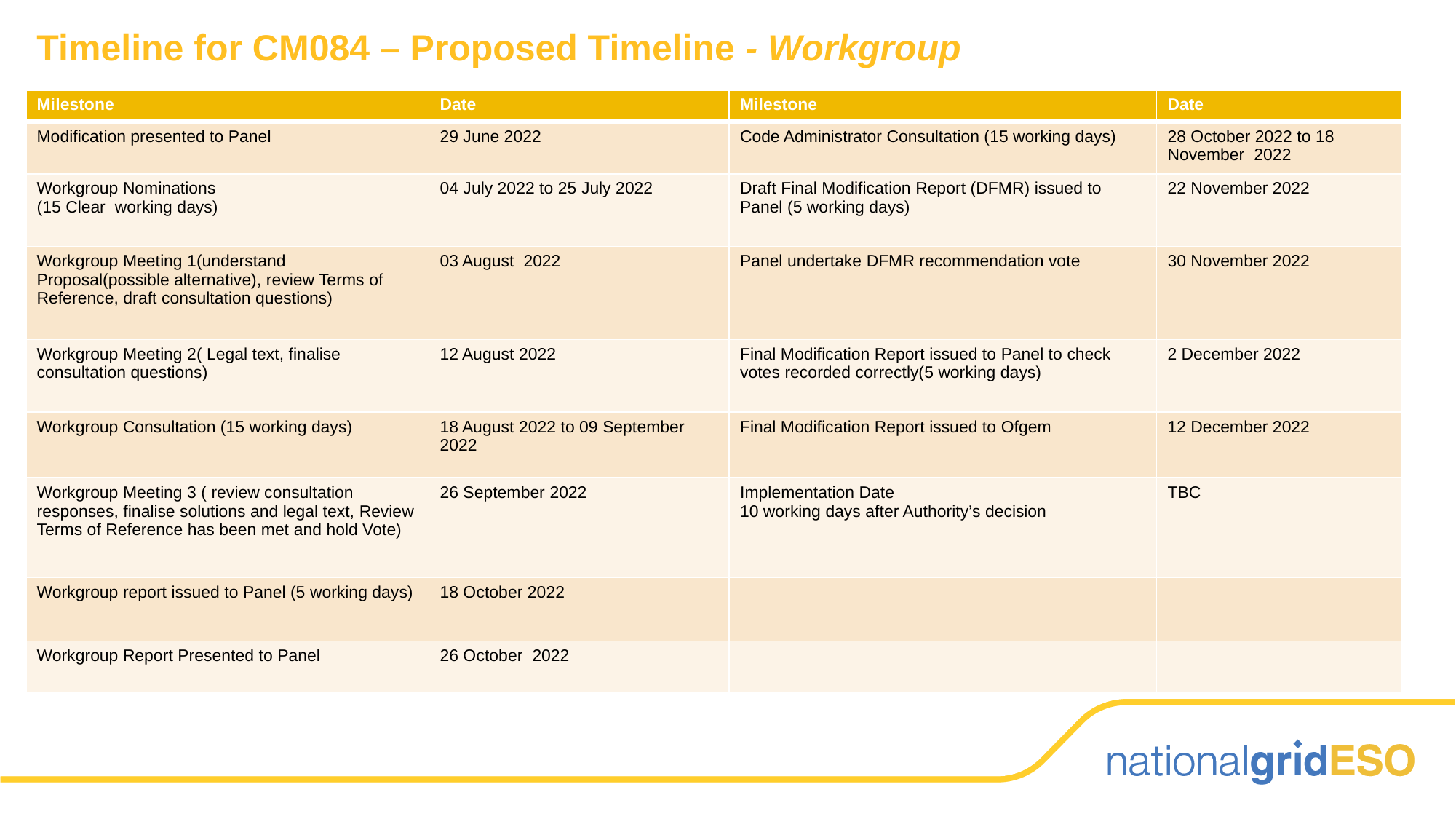

# Timeline for CM084 – Proposed Timeline - Workgroup
| Milestone | Date | Milestone | Date |
| --- | --- | --- | --- |
| Modification presented to Panel | 29 June 2022 | Code Administrator Consultation (15 working days) | 28 October 2022 to 18 November 2022 |
| Workgroup Nominations (15 Clear working days) | 04 July 2022 to 25 July 2022 | Draft Final Modification Report (DFMR) issued to Panel (5 working days) | 22 November 2022 |
| Workgroup Meeting 1(understand Proposal(possible alternative), review Terms of Reference, draft consultation questions) | 03 August 2022 | Panel undertake DFMR recommendation vote | 30 November 2022 |
| Workgroup Meeting 2( Legal text, finalise consultation questions) | 12 August 2022 | Final Modification Report issued to Panel to check votes recorded correctly(5 working days) | 2 December 2022 |
| Workgroup Consultation (15 working days) | 18 August 2022 to 09 September 2022 | Final Modification Report issued to Ofgem | 12 December 2022 |
| Workgroup Meeting 3 ( review consultation responses, finalise solutions and legal text, Review Terms of Reference has been met and hold Vote) | 26 September 2022 | Implementation Date 10 working days after Authority’s decision | TBC |
| Workgroup report issued to Panel (5 working days) | 18 October 2022 |  |  |
| Workgroup Report Presented to Panel | 26 October 2022 |  |  |